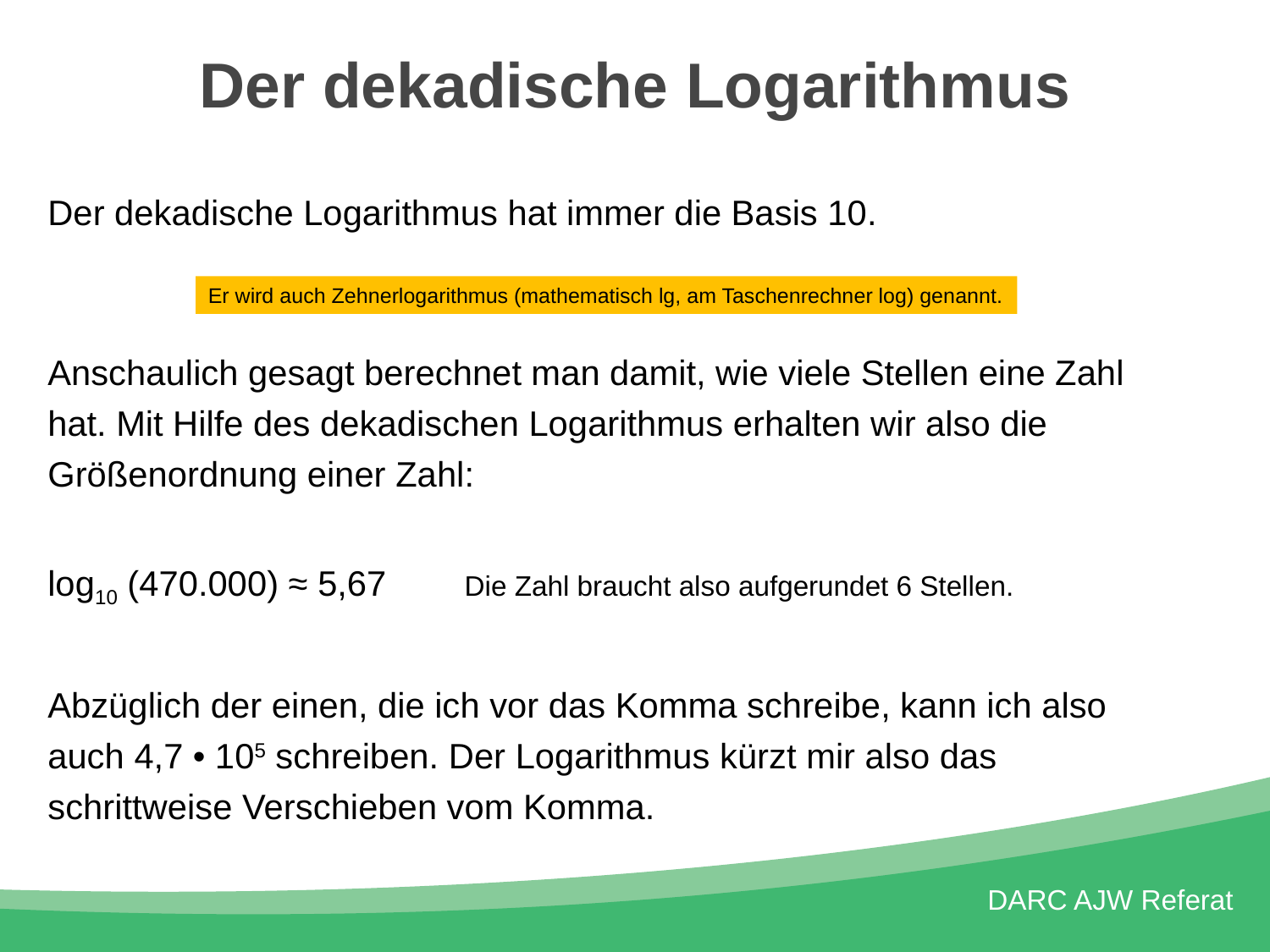

# Der dekadische Logarithmus

Der dekadische Logarithmus hat immer die Basis 10.
Anschaulich gesagt berechnet man damit, wie viele Stellen eine Zahl hat. Mit Hilfe des dekadischen Logarithmus erhalten wir also die Größenordnung einer Zahl:
log10 (470.000) ≈ 5,67        Die Zahl braucht also aufgerundet 6 Stellen.

Abzüglich der einen, die ich vor das Komma schreibe, kann ich also auch 4,7 • 105 schreiben. Der Logarithmus kürzt mir also das schrittweise Verschieben vom Komma.
Er wird auch Zehnerlogarithmus (mathematisch lg, am Taschenrechner log) genannt.